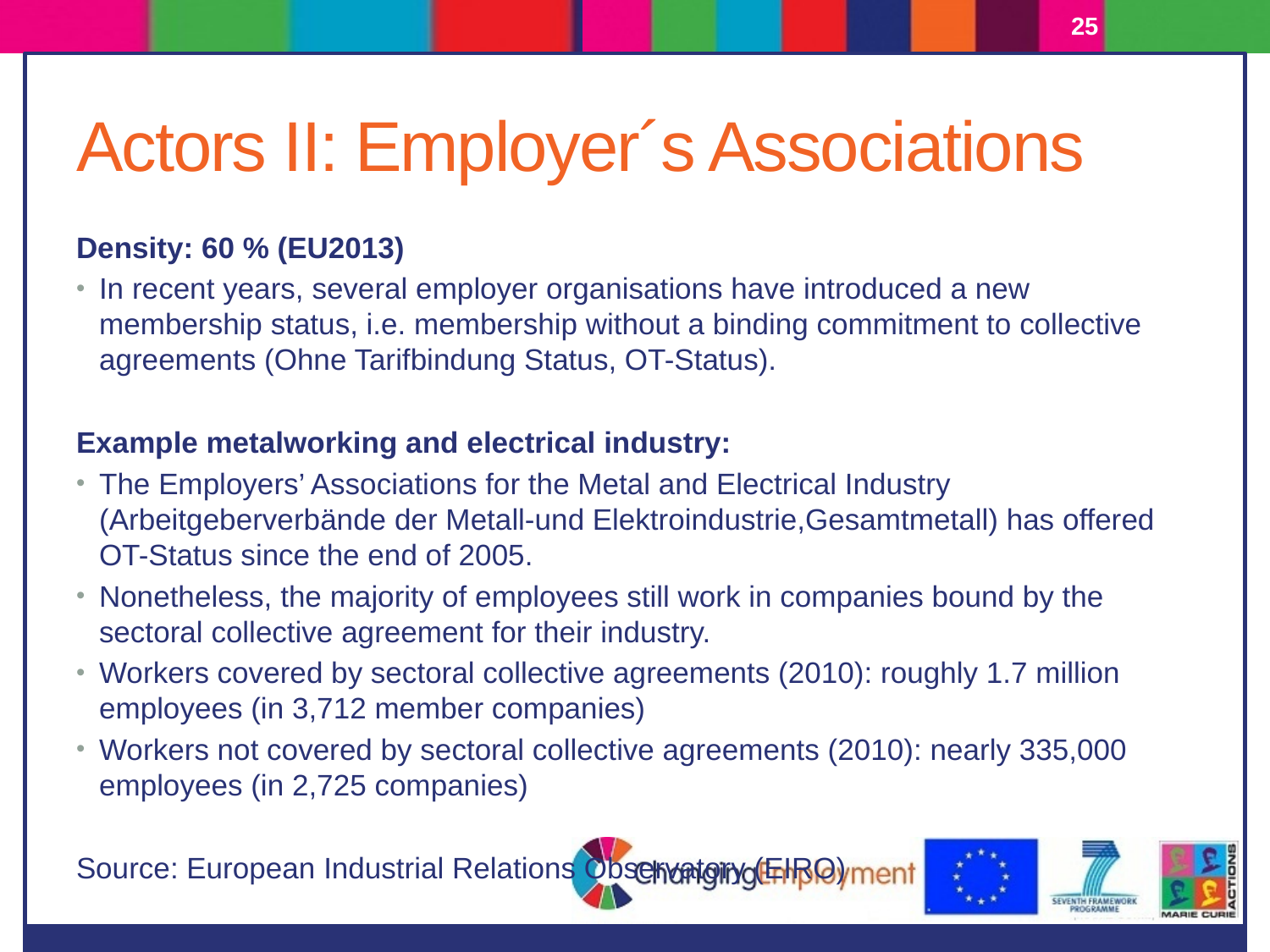

25
# Actors II: Employer´s Associations
Density: 60 % (EU2013)
In recent years, several employer organisations have introduced a new membership status, i.e. membership without a binding commitment to collective agreements (Ohne Tarifbindung Status, OT-Status).

Example metalworking and electrical industry:
The Employers’ Associations for the Metal and Electrical Industry (Arbeitgeberverbände der Metall-und Elektroindustrie,Gesamtmetall) has offered OT-Status since the end of 2005.
Nonetheless, the majority of employees still work in companies bound by the sectoral collective agreement for their industry.
Workers covered by sectoral collective agreements (2010): roughly 1.7 million employees (in 3,712 member companies)
Workers not covered by sectoral collective agreements (2010): nearly 335,000 employees (in 2,725 companies)

Source: European Industrial Relations Observatory (EIRO)